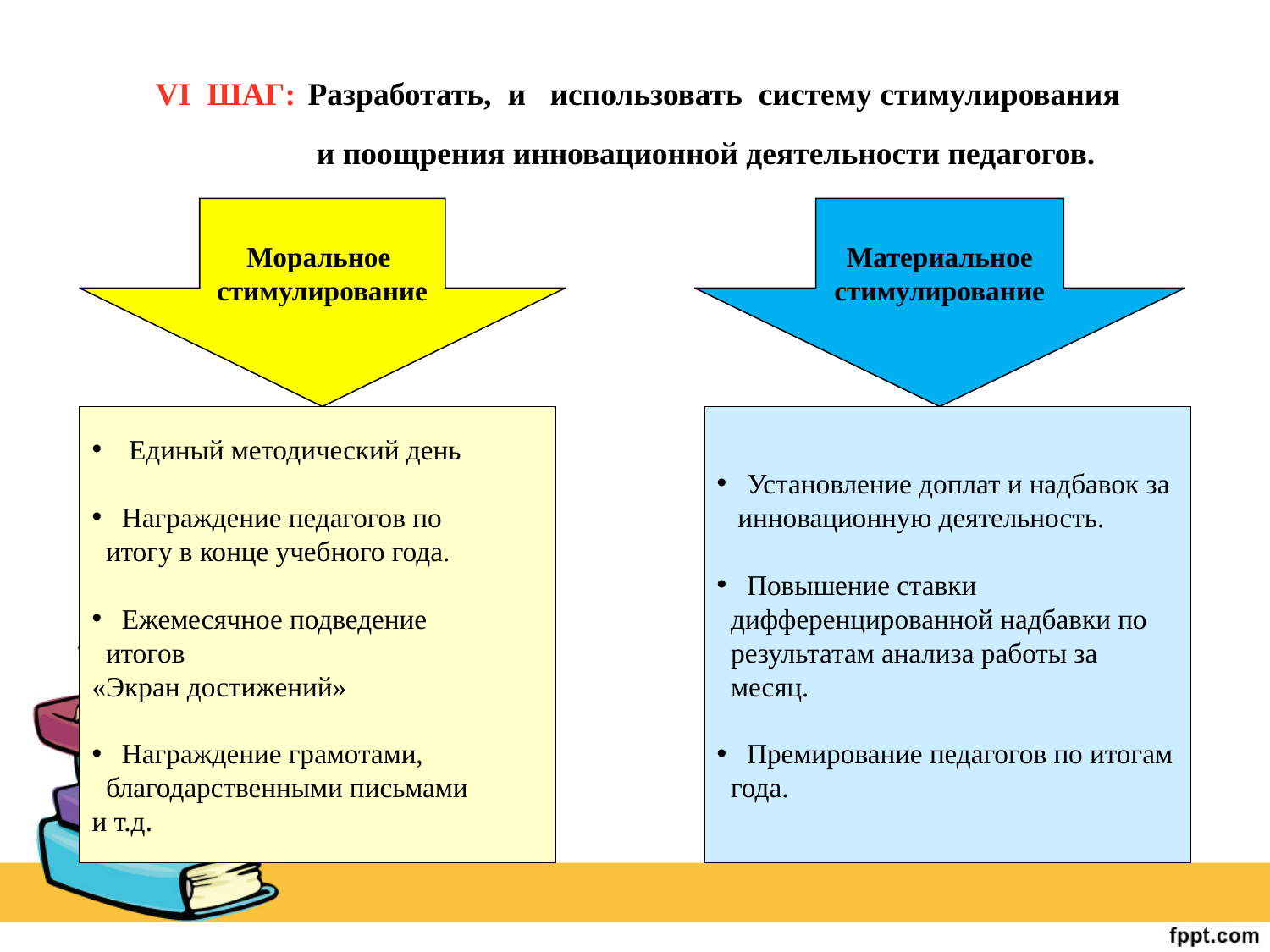

VI  ШАГ: Разработать,  и   использовать  систему стимулирования
                    и поощрения инновационной деятельности педагогов.
Материальное
стимулирование
Моральное
стимулирование
 Единый методический день

Награждение педагогов по
  итогу в конце учебного года.

Ежемесячное подведение
  итогов
«Экран достижений»

Награждение грамотами,
  благодарственными письмами
и т.д.
Установление доплат и надбавок за
   инновационную деятельность.

Повышение ставки
  дифференцированной надбавки по
  результатам анализа работы за
  месяц.

Премирование педагогов по итогам
  года.